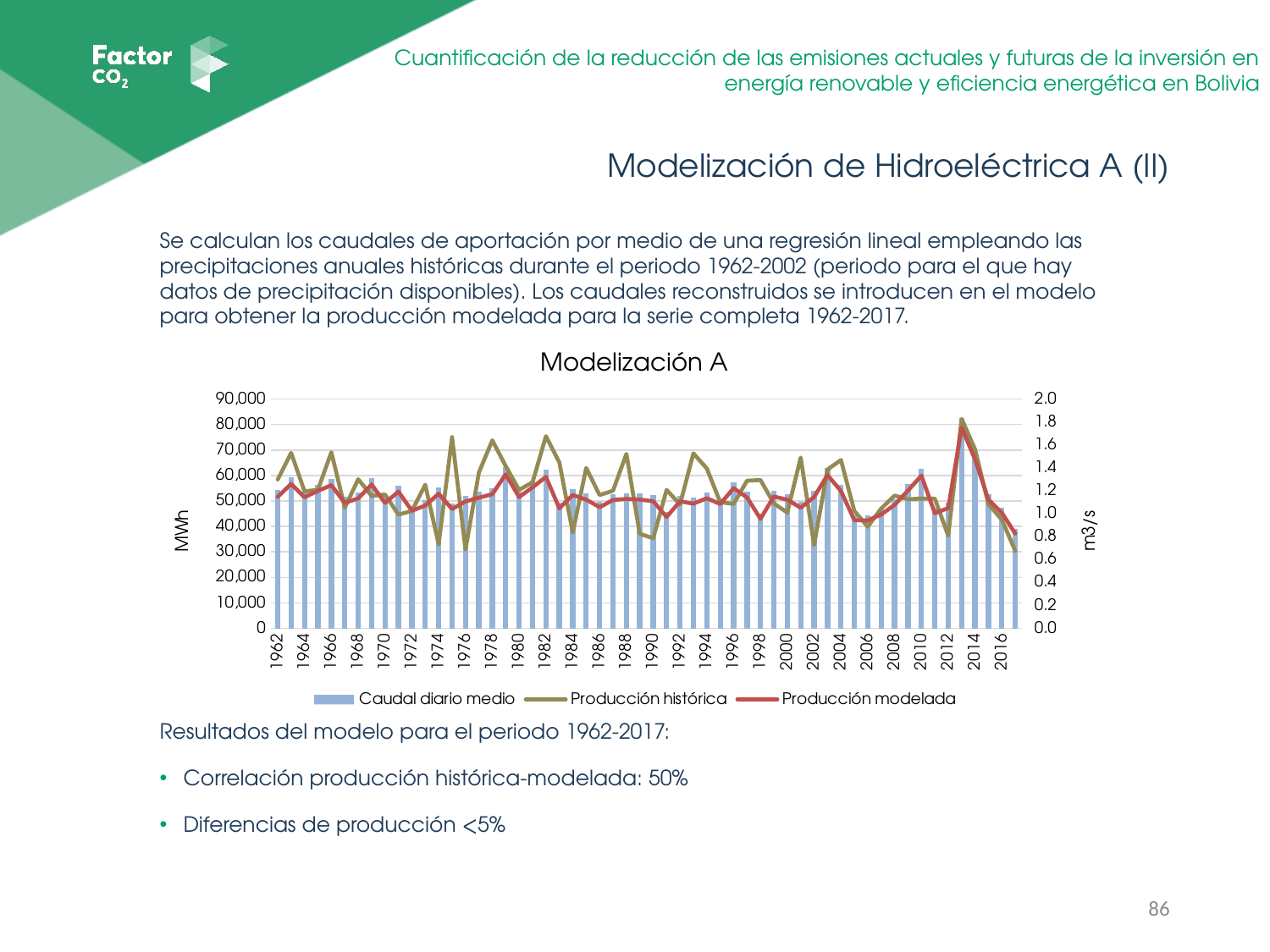

Modelización de Hidroeléctrica A (II)
Se calculan los caudales de aportación por medio de una regresión lineal empleando las precipitaciones anuales históricas durante el periodo 1962-2002 (periodo para el que hay datos de precipitación disponibles). Los caudales reconstruidos se introducen en el modelo para obtener la producción modelada para la serie completa 1962-2017.

### Chart: Modelización A

| Category |  |  |  |
|---|---|---|---|
Resultados del modelo para el periodo 1962-2017:
Correlación producción histórica-modelada: 50%
Diferencias de producción <5%
86